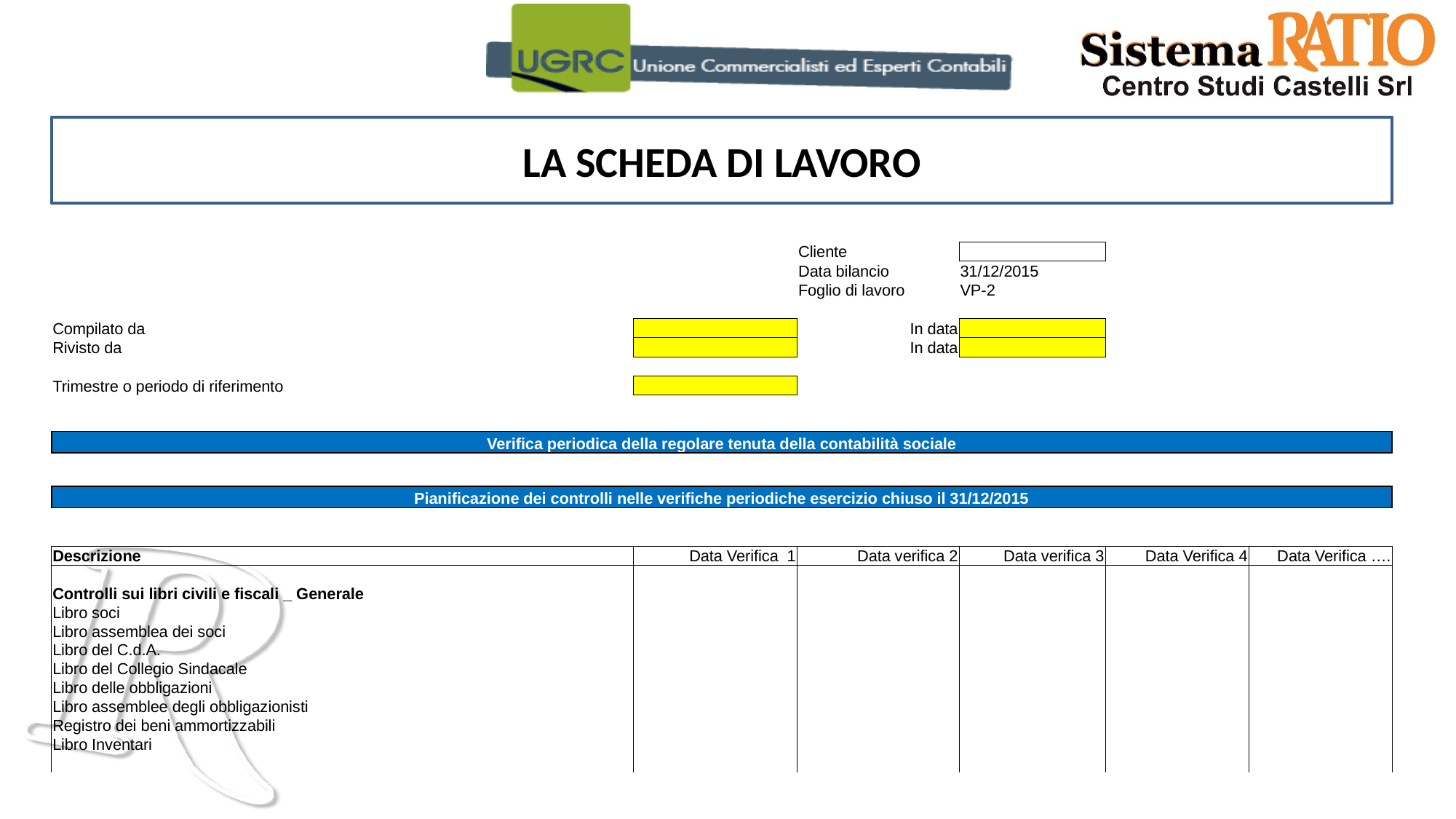

LA SCHEDA DI LAVORO
|  |  |  |  |  |  |
| --- | --- | --- | --- | --- | --- |
|  |  | Cliente |  |  |  |
|  |  | Data bilancio | 31/12/2015 |  |  |
|  |  | Foglio di lavoro | VP-2 |  |  |
|  |  |  |  |  |  |
| Compilato da |  | In data |  |  |  |
| Rivisto da |  | In data |  |  |  |
|  |  |  |  |  |  |
| Trimestre o periodo di riferimento |  |  |  |  |  |
|  |  |  |  |  |  |
| Verifica periodica della regolare tenuta della contabilità sociale |  |  |  |  |  |
|  |  |  |  |  |  |
| Pianificazione dei controlli nelle verifiche periodiche esercizio chiuso il 31/12/2015 |  |  |  |  |  |
|  |  |  |  |  |  |
|  |  |  |  |  |  |
| Descrizione | Data Verifica 1 | Data verifica 2 | Data verifica 3 | Data Verifica 4 | Data Verifica …. |
|  |  |  |  |  |  |
| Controlli sui libri civili e fiscali \_ Generale |  |  |  |  |  |
| Libro soci |  |  |  |  |  |
| Libro assemblea dei soci |  |  |  |  |  |
| Libro del C.d.A. |  |  |  |  |  |
| Libro del Collegio Sindacale |  |  |  |  |  |
| Libro delle obbligazioni |  |  |  |  |  |
| Libro assemblee degli obbligazionisti |  |  |  |  |  |
| Registro dei beni ammortizzabili |  |  |  |  |  |
| Libro Inventari |  |  |  |  |  |
|  |  |  |  |  |  |